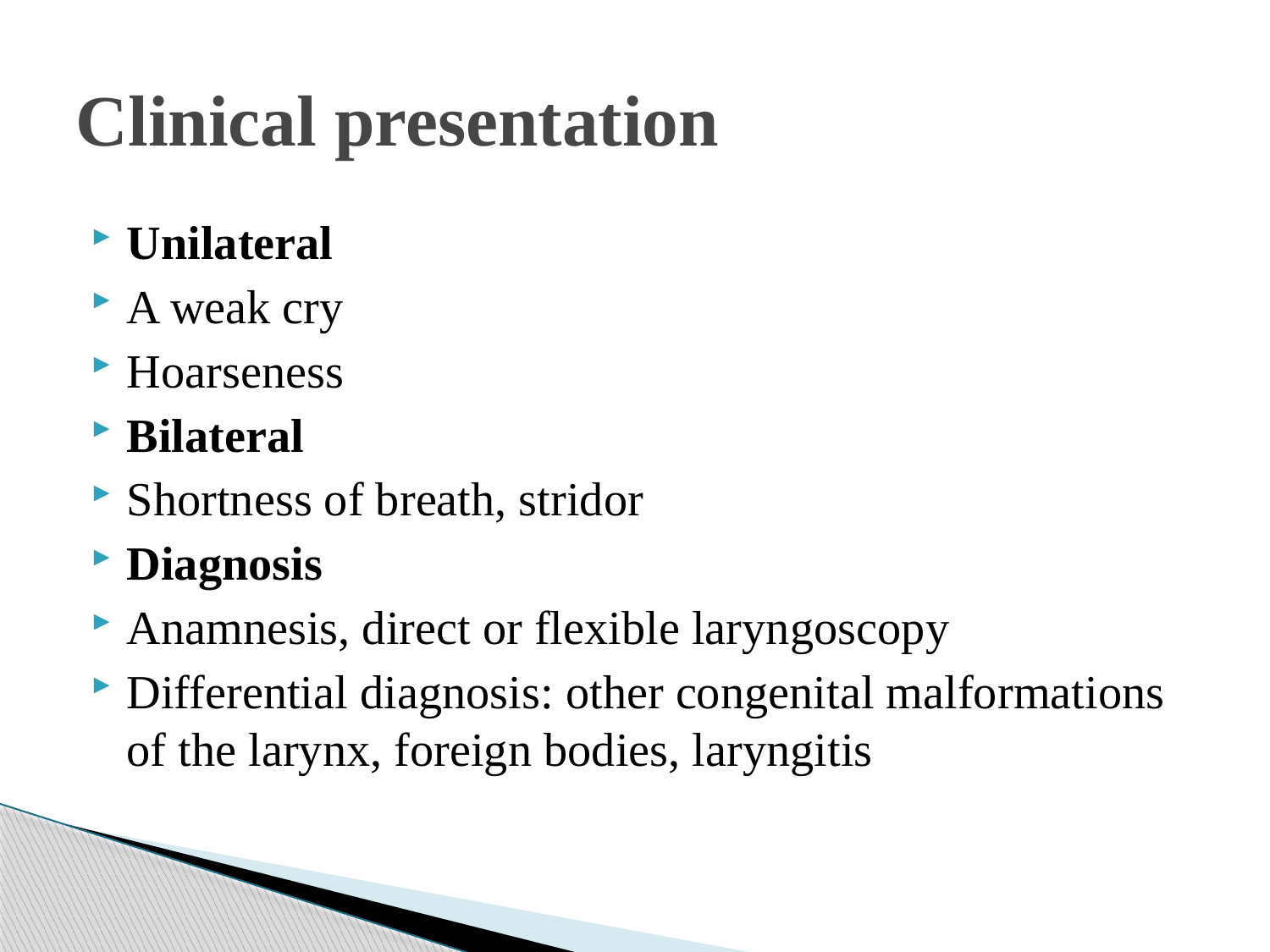

# Clinical presentation
Unilateral
A weak cry
Hoarseness
Bilateral
Shortness of breath, stridor
Diagnosis
Anamnesis, direct or flexible laryngoscopy
Differential diagnosis: other congenital malformations of the larynx, foreign bodies, laryngitis